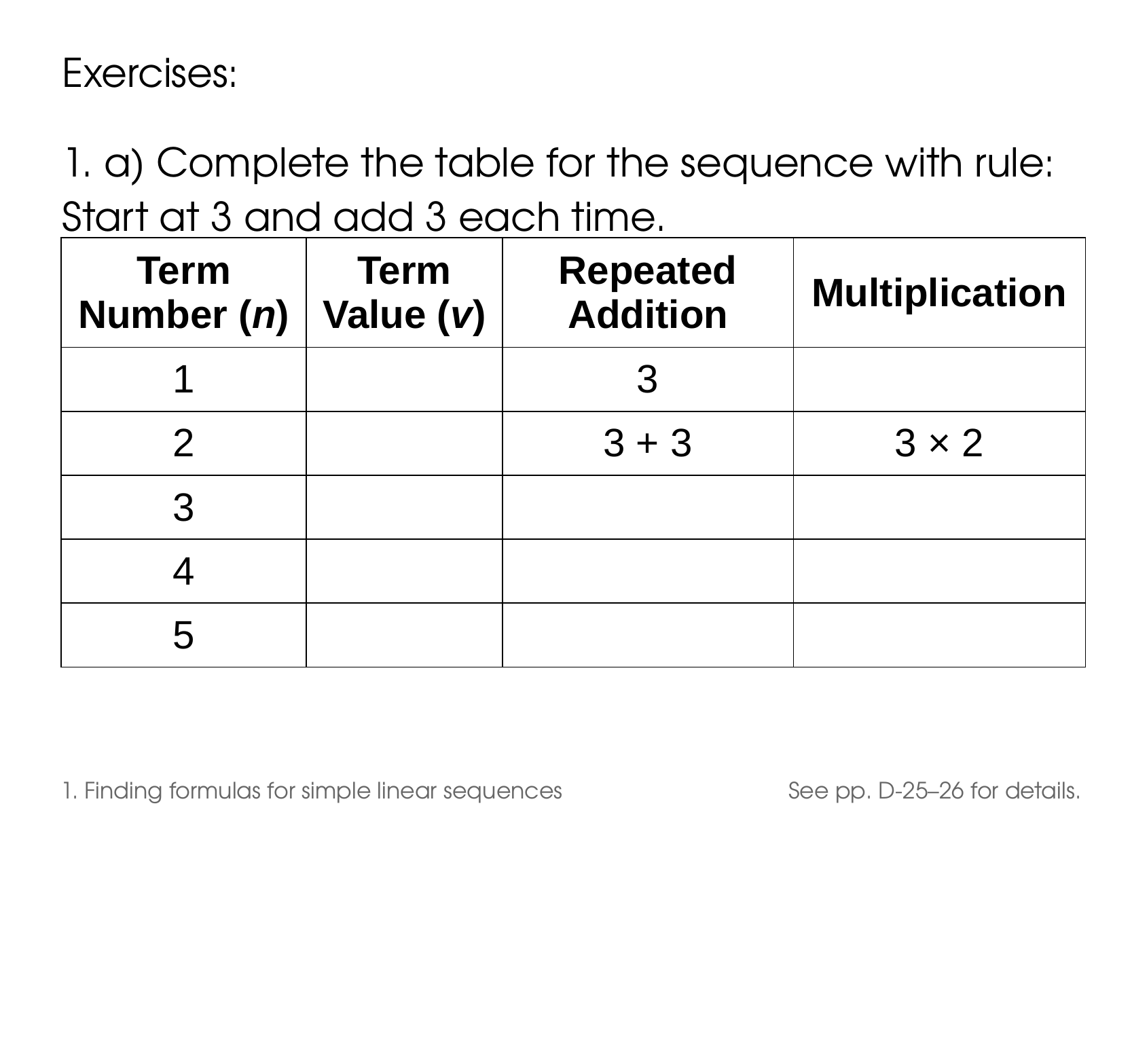

Exercises:
1. a) Complete the table for the sequence with rule: Start at 3 and add 3 each time.
| Term Number (n) | Term Value (v) | Repeated Addition | Multiplication |
| --- | --- | --- | --- |
| 1 |  | 3 |  |
| 2 |  | 3 + 3 | 3 × 2 |
| 3 |  |  |  |
| 4 |  |  |  |
| 5 |  |  |  |
1. Finding formulas for simple linear sequences
See pp. D-25–26 for details.